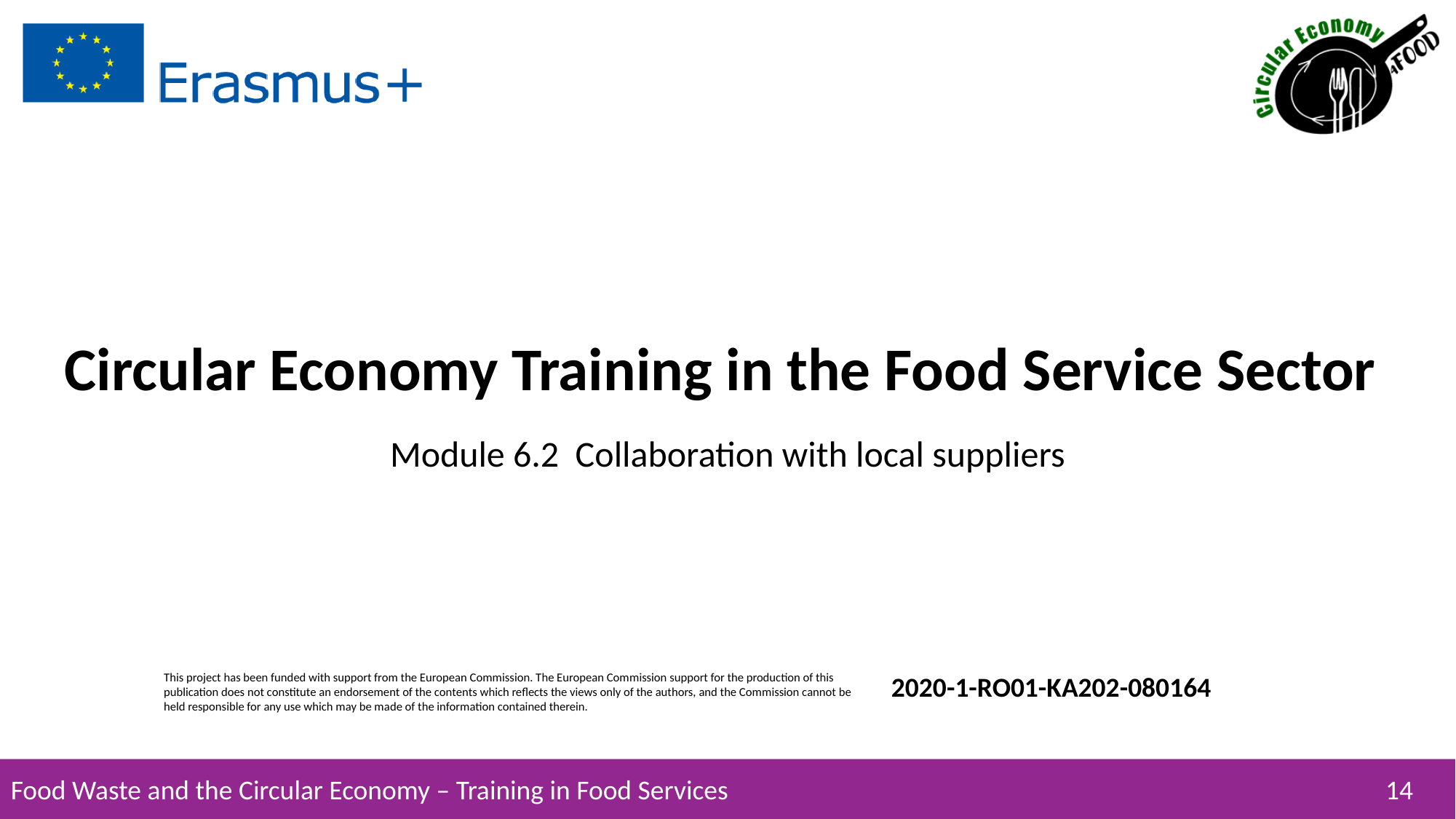

# Circular Economy Training in the Food Service Sector ​
Module 6.2  Collaboration with local suppliers